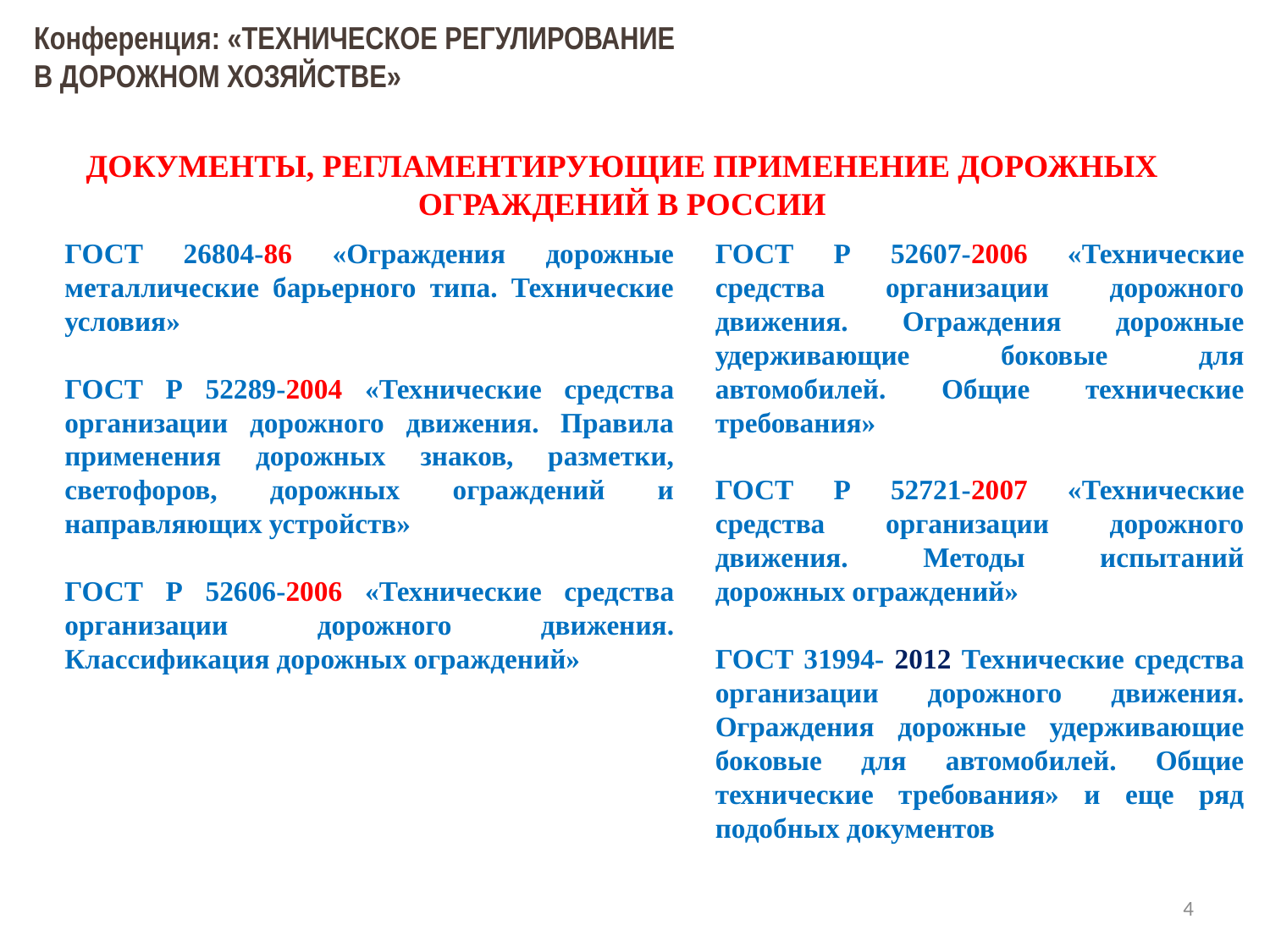

Конференция: «ТЕХНИЧЕСКОЕ РЕГУЛИРОВАНИЕ
В ДОРОЖНОМ ХОЗЯЙСТВЕ»
ДОКУМЕНТЫ, РЕГЛАМЕНТИРУЮЩИЕ ПРИМЕНЕНИЕ ДОРОЖНЫХ ОГРАЖДЕНИЙ В РОССИИ
ГОСТ 26804-86 «Ограждения дорожные металлические барьерного типа. Технические условия»

ГОСТ Р 52289-2004 «Технические средства организации дорожного движения. Правила применения дорожных знаков, разметки, светофоров, дорожных ограждений и направляющих устройств»

ГОСТ Р 52606-2006 «Технические средства организации дорожного движения. Классификация дорожных ограждений»

ГОСТ Р 52607-2006 «Технические средства организации дорожного движения. Ограждения дорожные удерживающие боковые для автомобилей. Общие технические требования»

ГОСТ Р 52721-2007 «Технические средства организации дорожного движения. Методы испытаний дорожных ограждений»

ГОСТ 31994- 2012 Технические средства организации дорожного движения. Ограждения дорожные удерживающие боковые для автомобилей. Общие технические требования» и еще ряд подобных документов

4